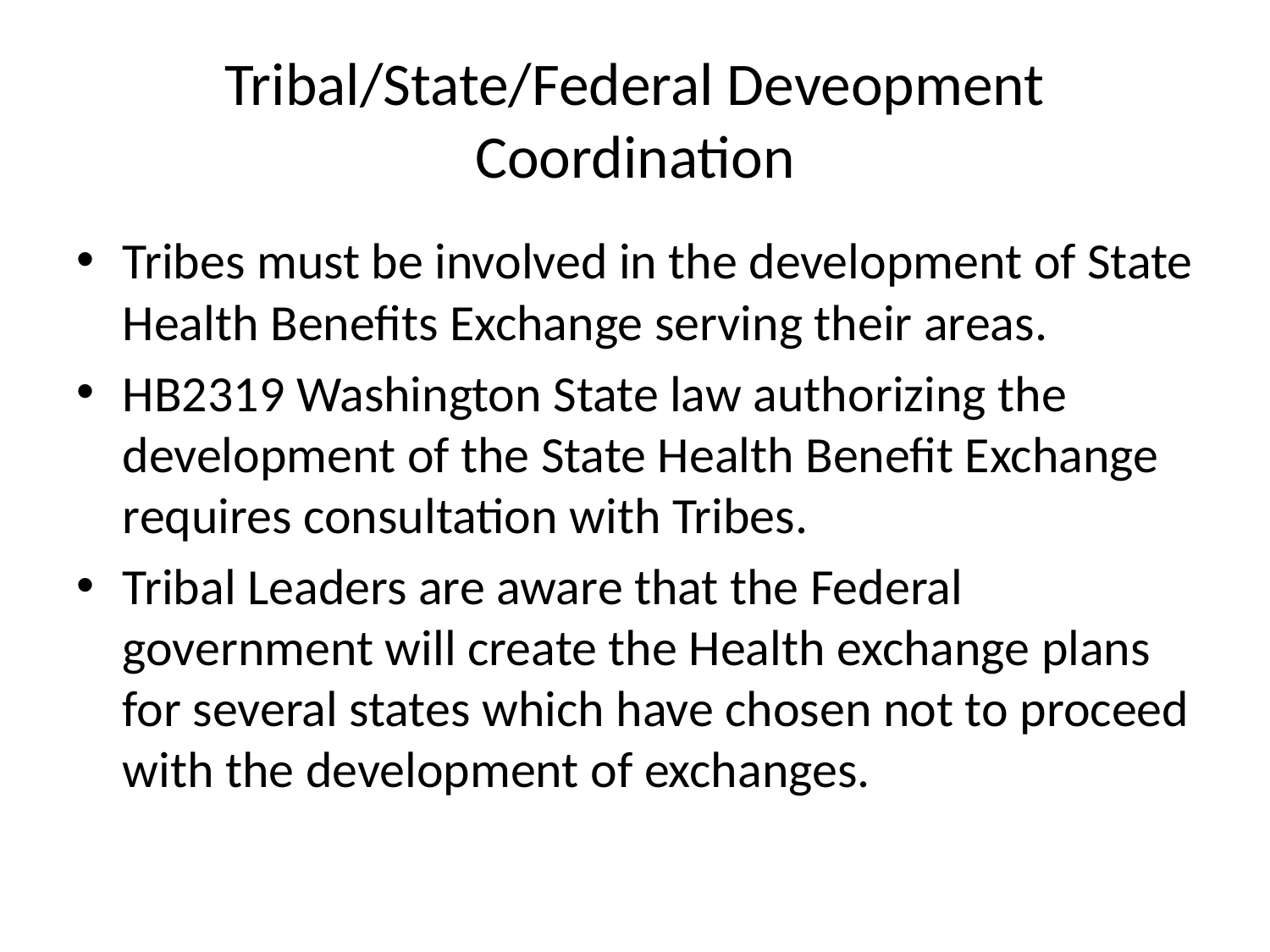

# Tribal/State/Federal Deveopment Coordination
Tribes must be involved in the development of State Health Benefits Exchange serving their areas.
HB2319 Washington State law authorizing the development of the State Health Benefit Exchange requires consultation with Tribes.
Tribal Leaders are aware that the Federal government will create the Health exchange plans for several states which have chosen not to proceed with the development of exchanges.